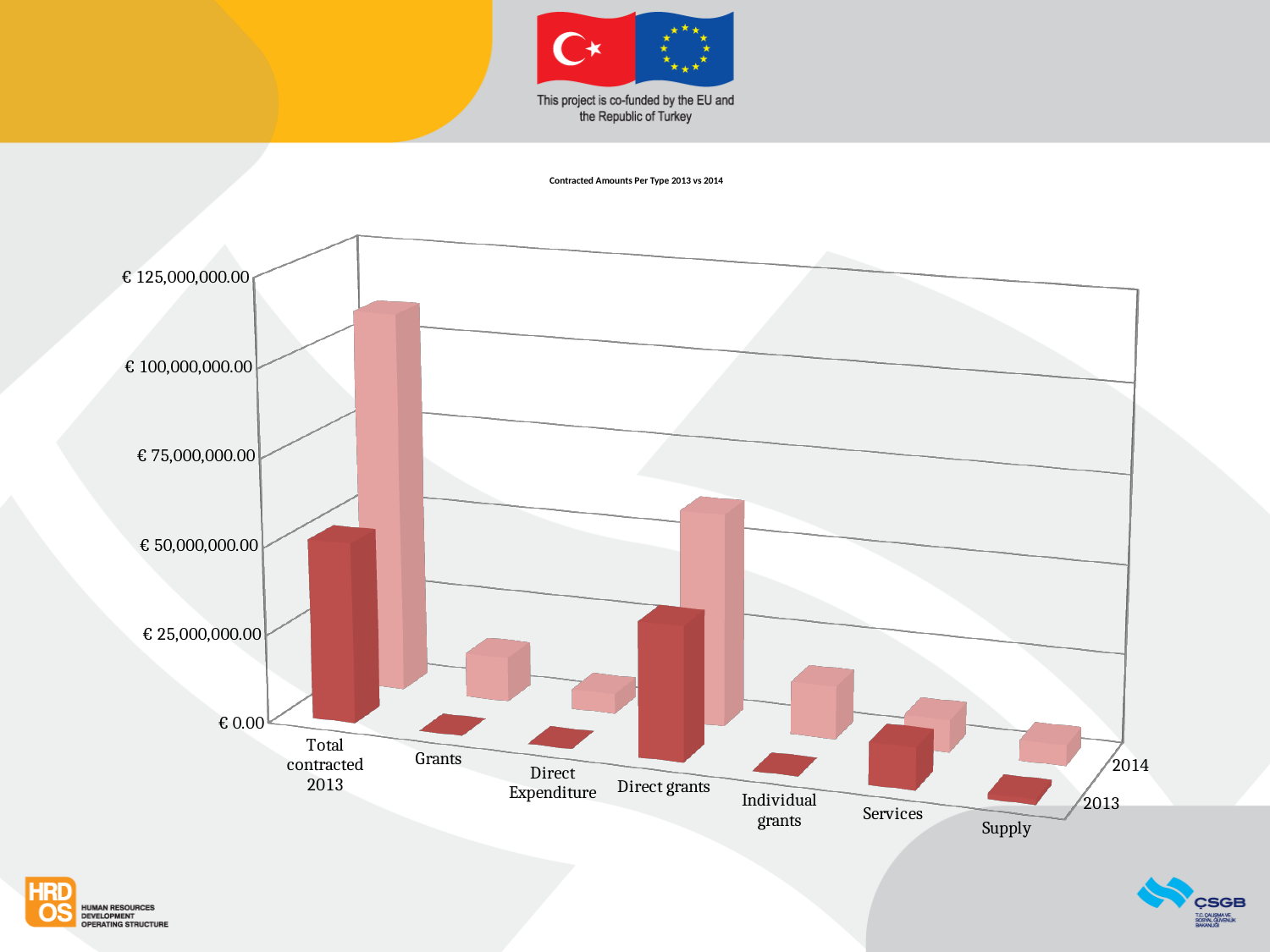

# Contracted Amounts Per Type 2013 vs 2014

[unsupported chart]